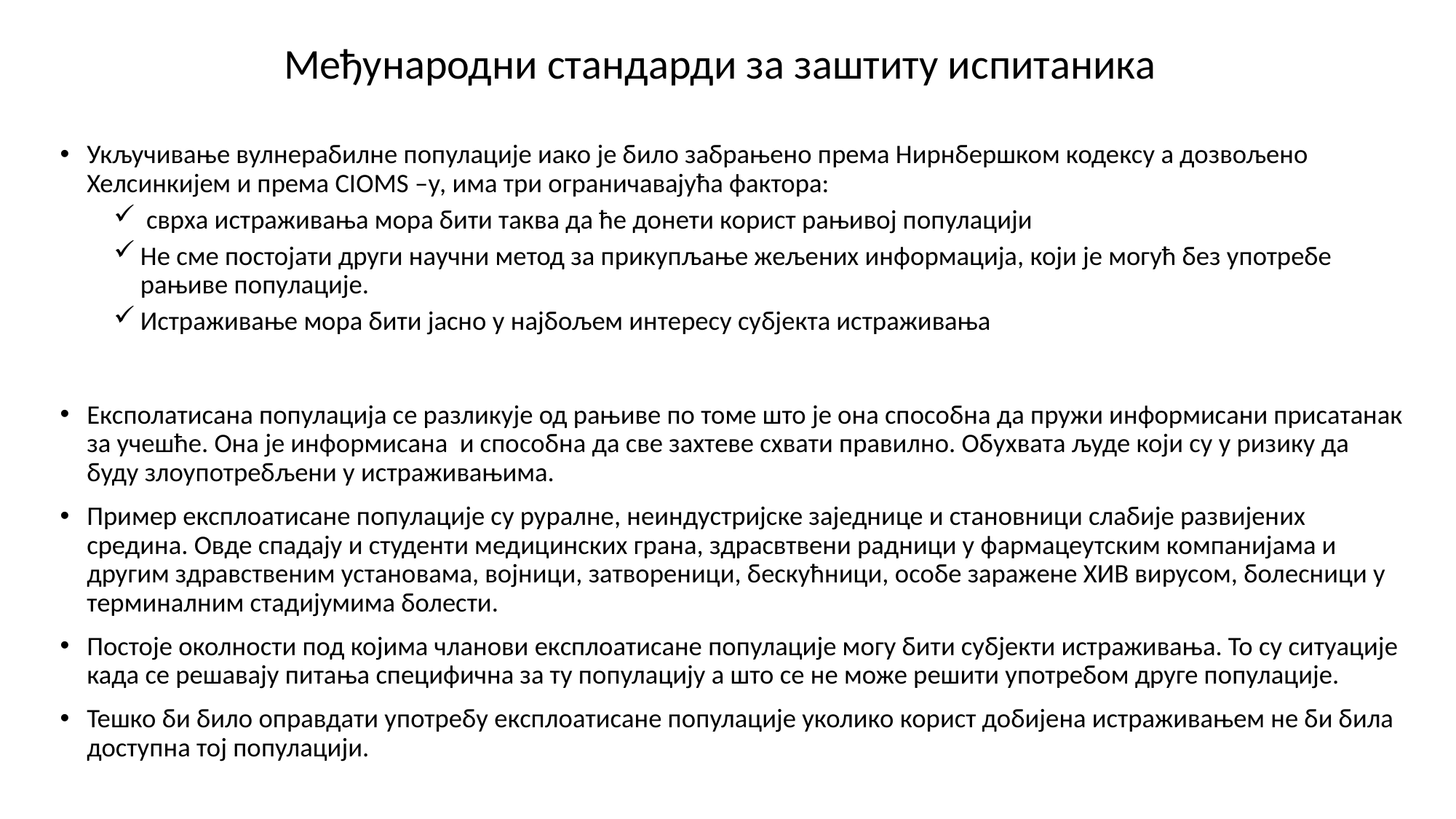

# Међународни стандарди за заштиту испитаника
Укључивање вулнерабилне популације иако је било забрањено према Нирнбершком кодексу а дозвољено Хелсинкијем и према CIOMS –у, има три ограничавајућа фактора:
 сврха истраживања мора бити таква да ће донети корист рањивој популацији
Не сме постојати други научни метод за прикупљање жељених информација, који је могућ без употребе рањиве популације.
Истраживање мора бити јасно у најбољем интересу субјекта истраживања

Експолатисана популација се разликује од рањиве по томе што је она способна да пружи информисани присатанак за учешће. Она је информисана  и способна да све захтеве схвати правилно. Обухвата људе који су у ризику да буду злоупотребљени у истраживањима.
Пример експлоатисане популације су руралне, неиндустријске заједнице и становници слабије развијених средина. Овде спадају и студенти медицинских грана, здрасвтвени радници у фармацеутским компанијама и другим здравственим установама, војници, затвореници, бескућници, особе заражене ХИВ вирусом, болесници у терминалним стадијумима болести.
Постоје околности под којима чланови експлоатисане популације могу бити субјекти истраживања. То су ситуације када се решавају питања специфична за ту популацију а што се не може решити употребом друге популације.
Тешко би било оправдати употребу експлоатисане популације уколико корист добијена истраживањем не би била доступна тој популацији.